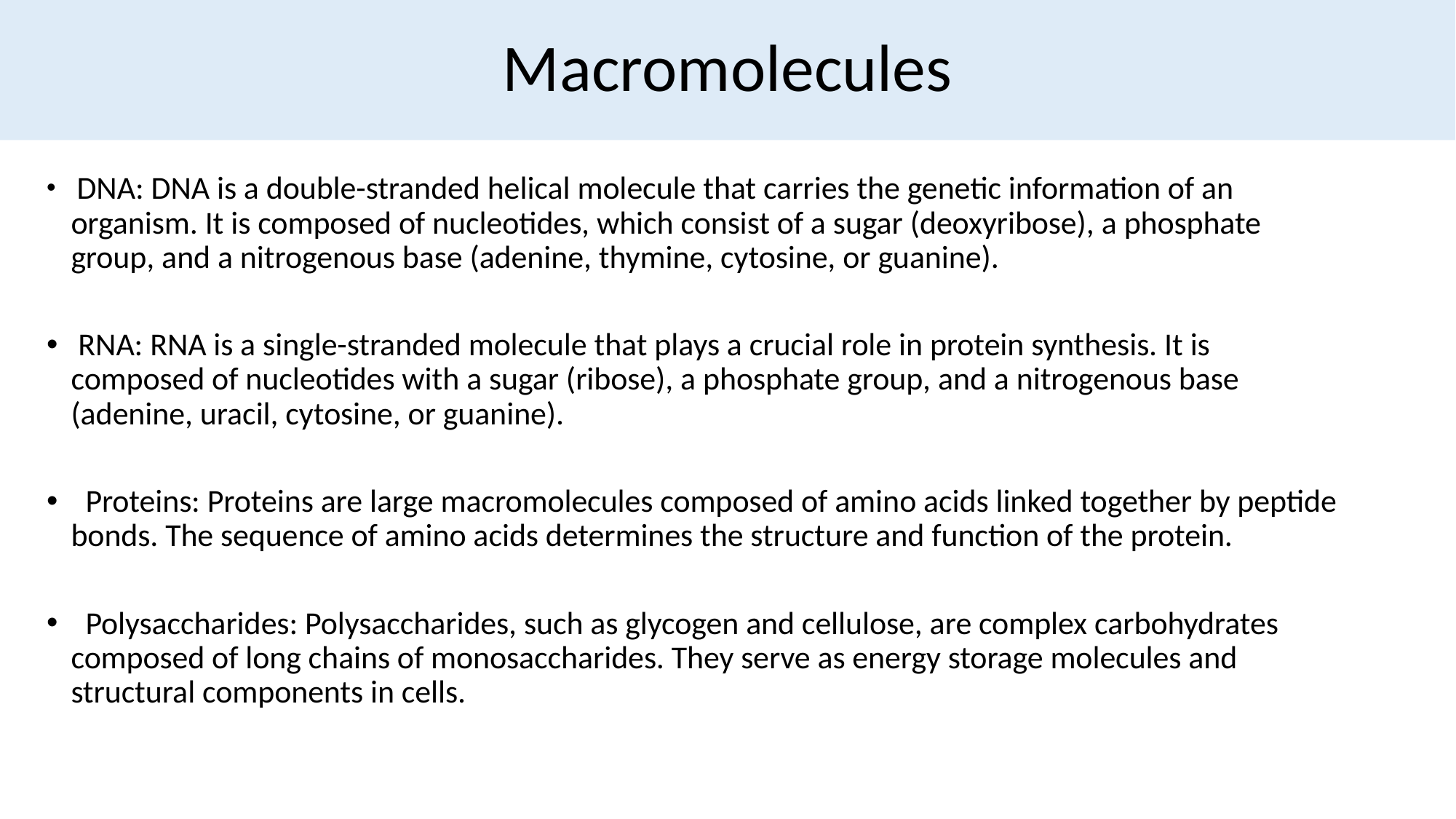

# Macromolecules
 DNA: DNA is a double-stranded helical molecule that carries the genetic information of an organism. It is composed of nucleotides, which consist of a sugar (deoxyribose), a phosphate group, and a nitrogenous base (adenine, thymine, cytosine, or guanine).

 RNA: RNA is a single-stranded molecule that plays a crucial role in protein synthesis. It is composed of nucleotides with a sugar (ribose), a phosphate group, and a nitrogenous base (adenine, uracil, cytosine, or guanine).

  Proteins: Proteins are large macromolecules composed of amino acids linked together by peptide bonds. The sequence of amino acids determines the structure and function of the protein.

  Polysaccharides: Polysaccharides, such as glycogen and cellulose, are complex carbohydrates composed of long chains of monosaccharides. They serve as energy storage molecules and structural components in cells.